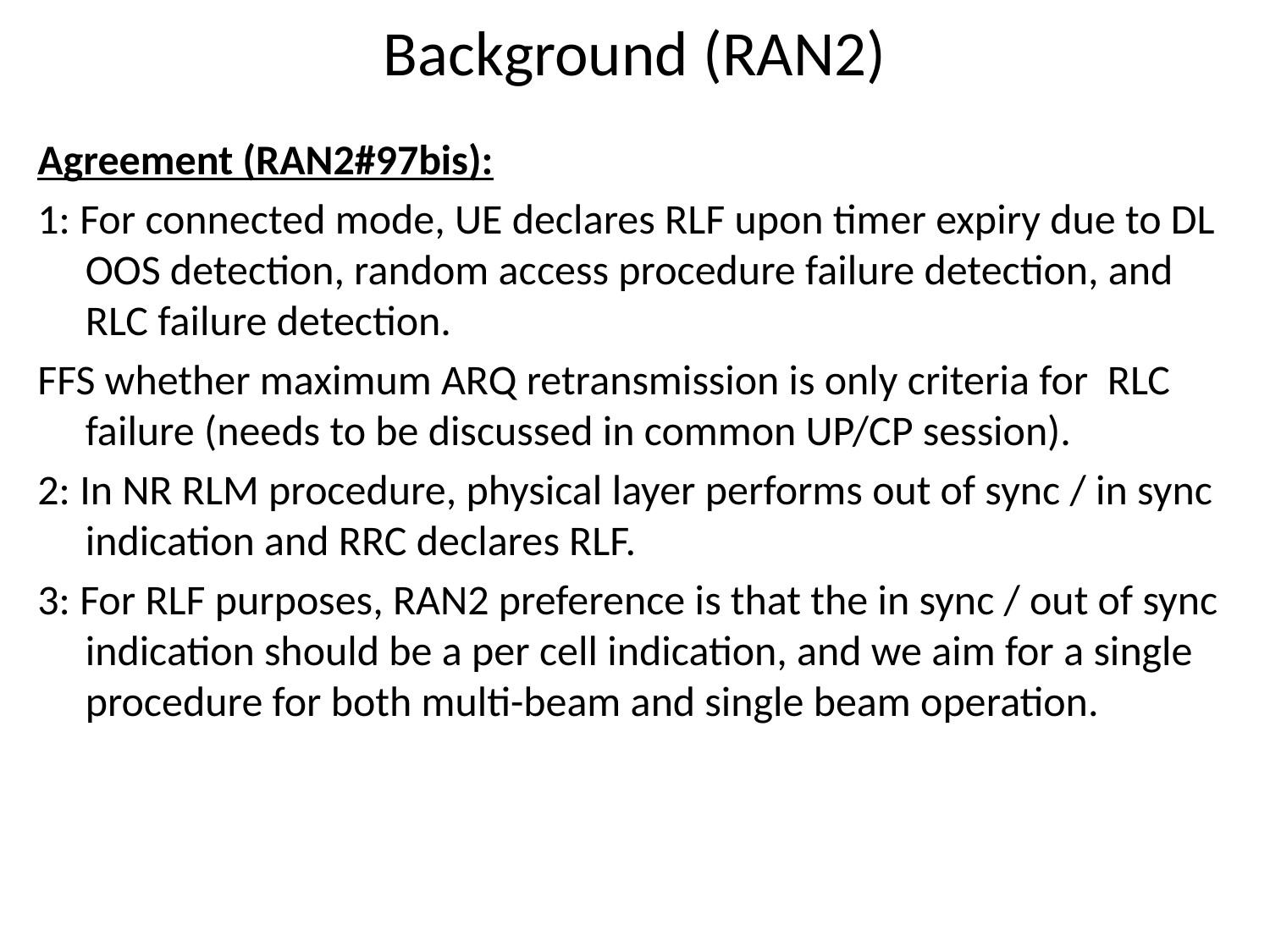

# Background (RAN2)
Agreement (RAN2#97bis):
1: For connected mode, UE declares RLF upon timer expiry due to DL OOS detection, random access procedure failure detection, and RLC failure detection.
FFS whether maximum ARQ retransmission is only criteria for  RLC failure (needs to be discussed in common UP/CP session).
2: In NR RLM procedure, physical layer performs out of sync / in sync indication and RRC declares RLF.
3: For RLF purposes, RAN2 preference is that the in sync / out of sync indication should be a per cell indication, and we aim for a single procedure for both multi-beam and single beam operation.